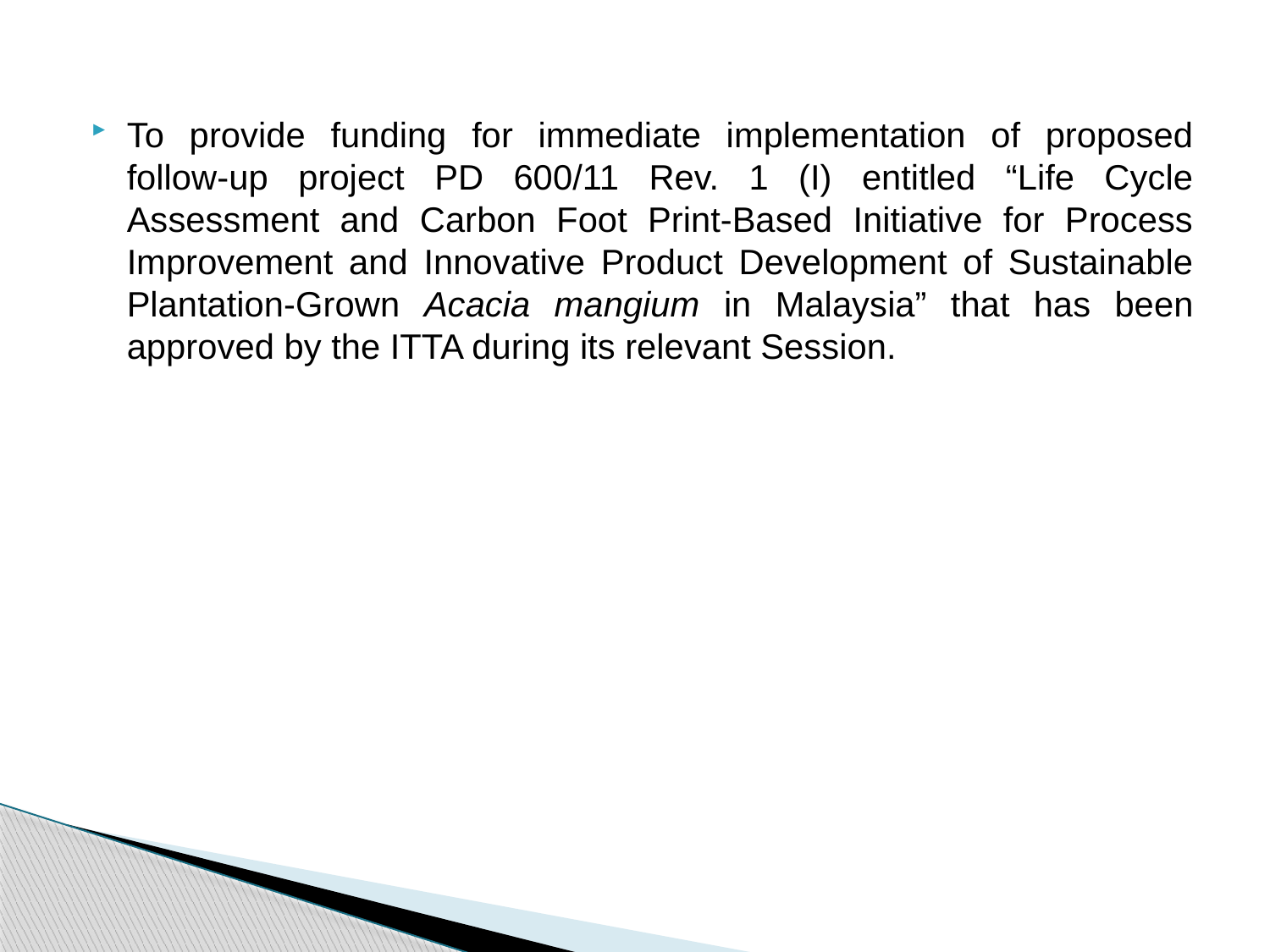

To provide funding for immediate implementation of proposed follow-up project PD 600/11 Rev. 1 (I) entitled “Life Cycle Assessment and Carbon Foot Print-Based Initiative for Process Improvement and Innovative Product Development of Sustainable Plantation-Grown Acacia mangium in Malaysia” that has been approved by the ITTA during its relevant Session.